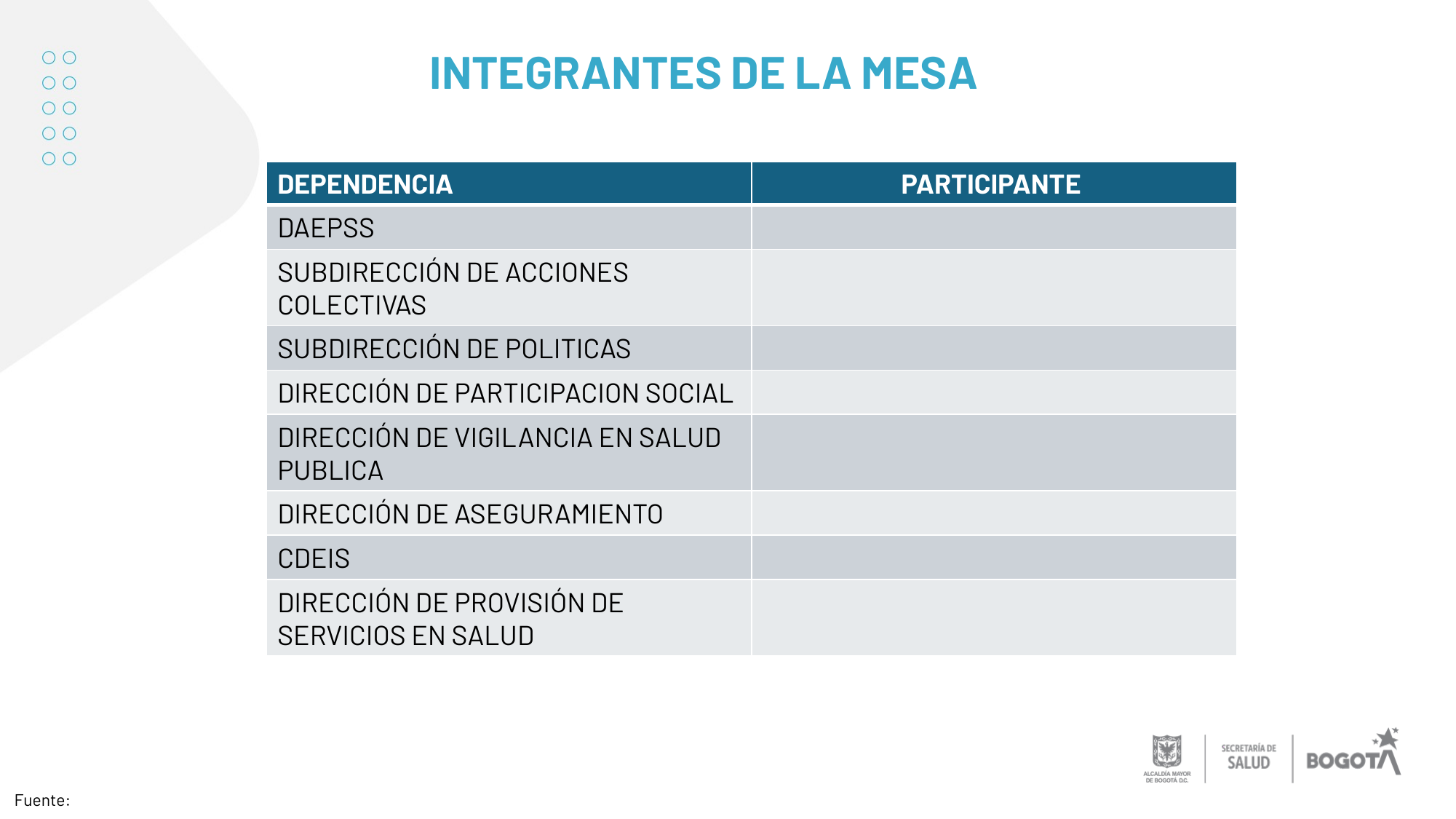

INTEGRANTES DE LA MESA
| DEPENDENCIA | PARTICIPANTE |
| --- | --- |
| DAEPSS |  |
| SUBDIRECCIÓN DE ACCIONES COLECTIVAS |  |
| SUBDIRECCIÓN DE POLITICAS |  |
| DIRECCIÓN DE PARTICIPACION SOCIAL |  |
| DIRECCIÓN DE VIGILANCIA EN SALUD PUBLICA |  |
| DIRECCIÓN DE ASEGURAMIENTO |  |
| CDEIS |  |
| DIRECCIÓN DE PROVISIÓN DE SERVICIOS EN SALUD |  |
Fuente: